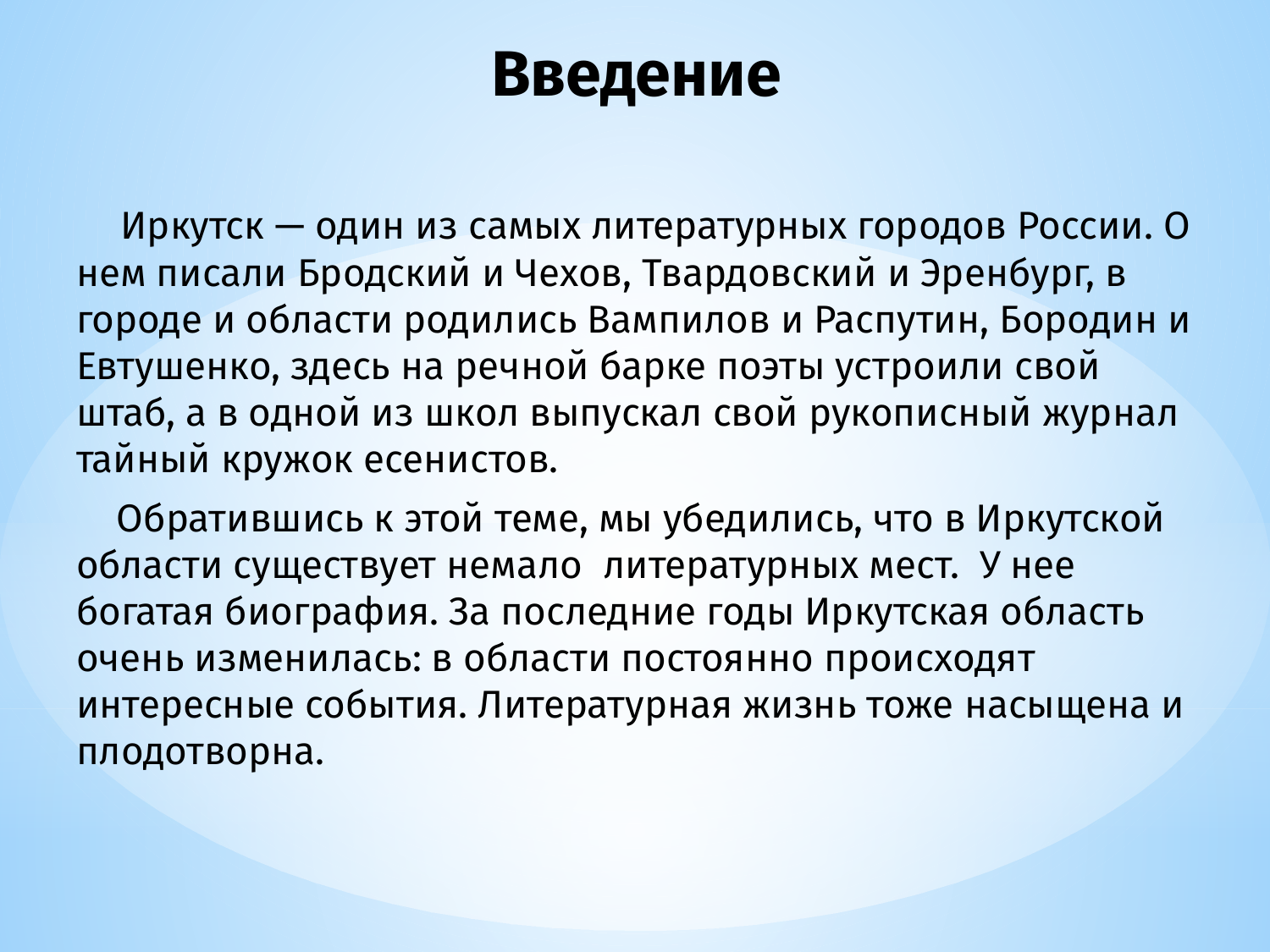

# Введение

    Иркутск — один из самых литературных городов России. О нем писали Бродский и Чехов, Твардовский и Эренбург, в городе и области родились Вампилов и Распутин, Бородин и Евтушенко, здесь на речной барке поэты устроили свой штаб, а в одной из школ выпускал свой рукописный журнал тайный кружок есенистов.
    Обратившись к этой теме, мы убедились, что в Иркутской области существует немало  литературных мест.  У нее богатая биография. За последние годы Иркутская область очень изменилась: в области постоянно происходят интересные события. Литературная жизнь тоже насыщена и плодотворна.